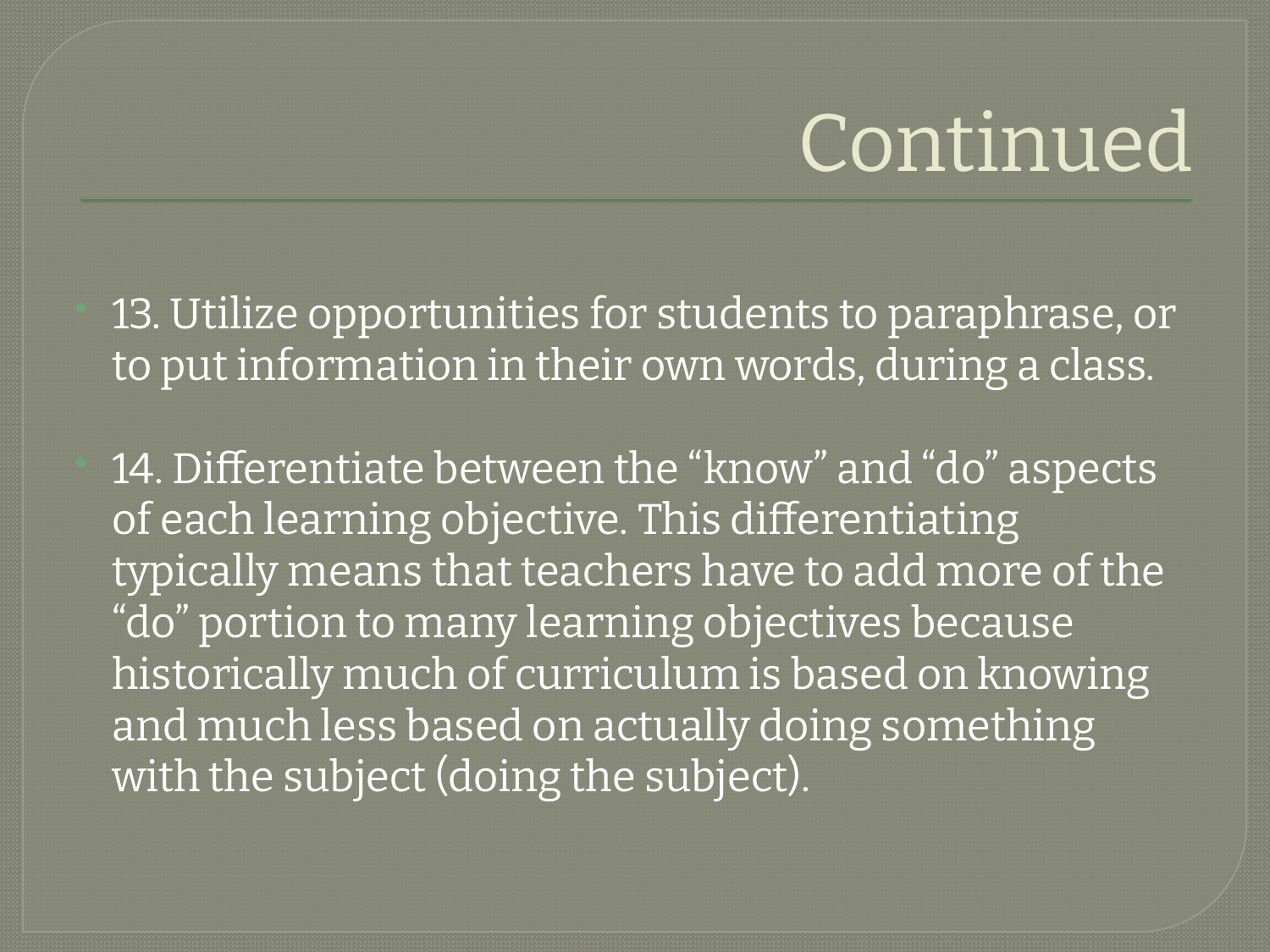

# Continued

13. Utilize opportunities for students to paraphrase, or to put information in their own words, during a class.

14. Differentiate between the “know” and “do” aspects of each learning objective. This differentiating typically means that teachers have to add more of the “do” portion to many learning objectives because historically much of curriculum is based on knowing and much less based on actually doing something with the subject (doing the subject).